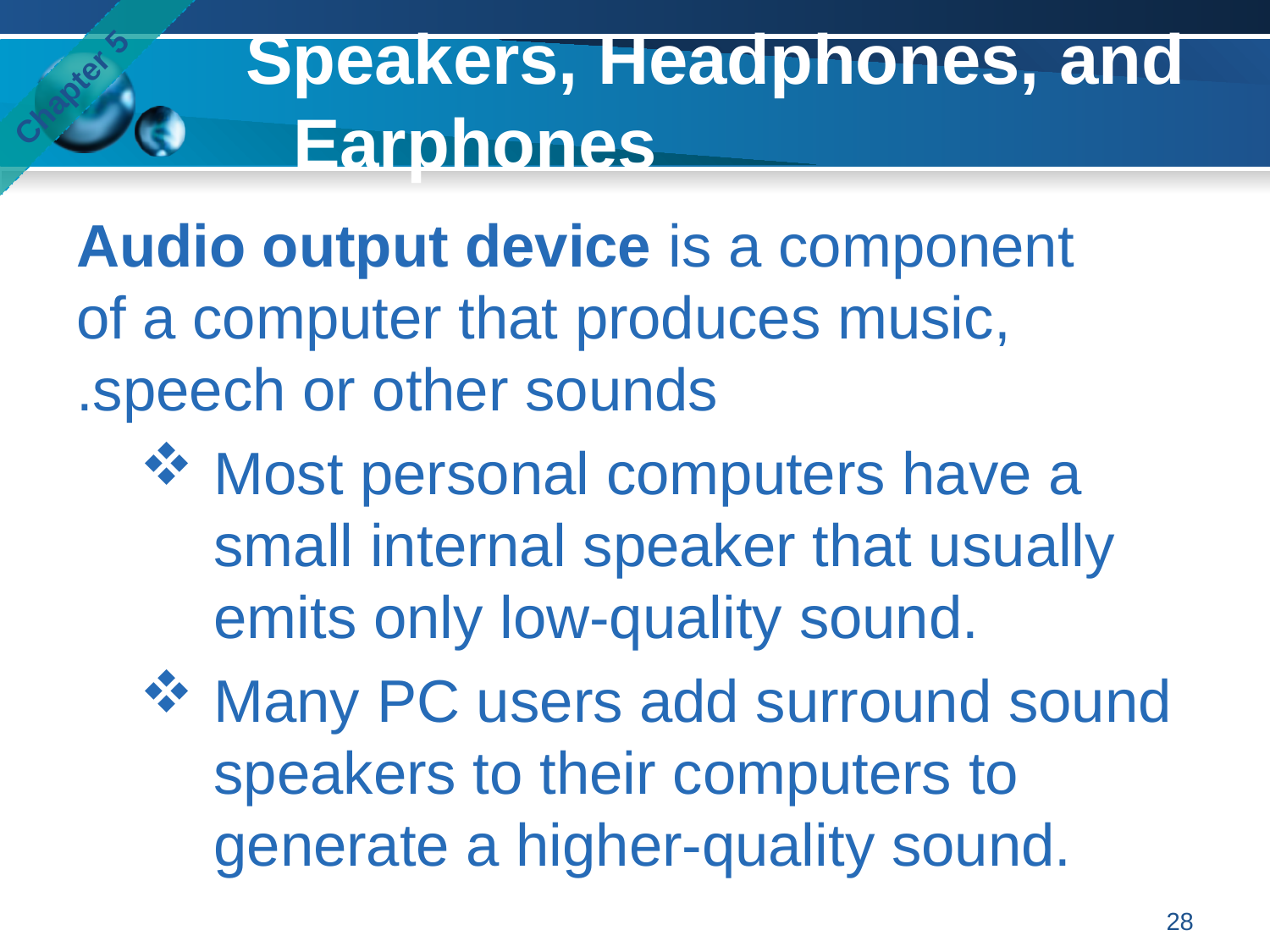

# Speakers, Headphones, and Earphones
Chapter 5
Audio output device is a component of a computer that produces music, speech or other sounds.
Most personal computers have a small internal speaker that usually emits only low-quality sound.
Many PC users add surround sound speakers to their computers to generate a higher-quality sound.
28